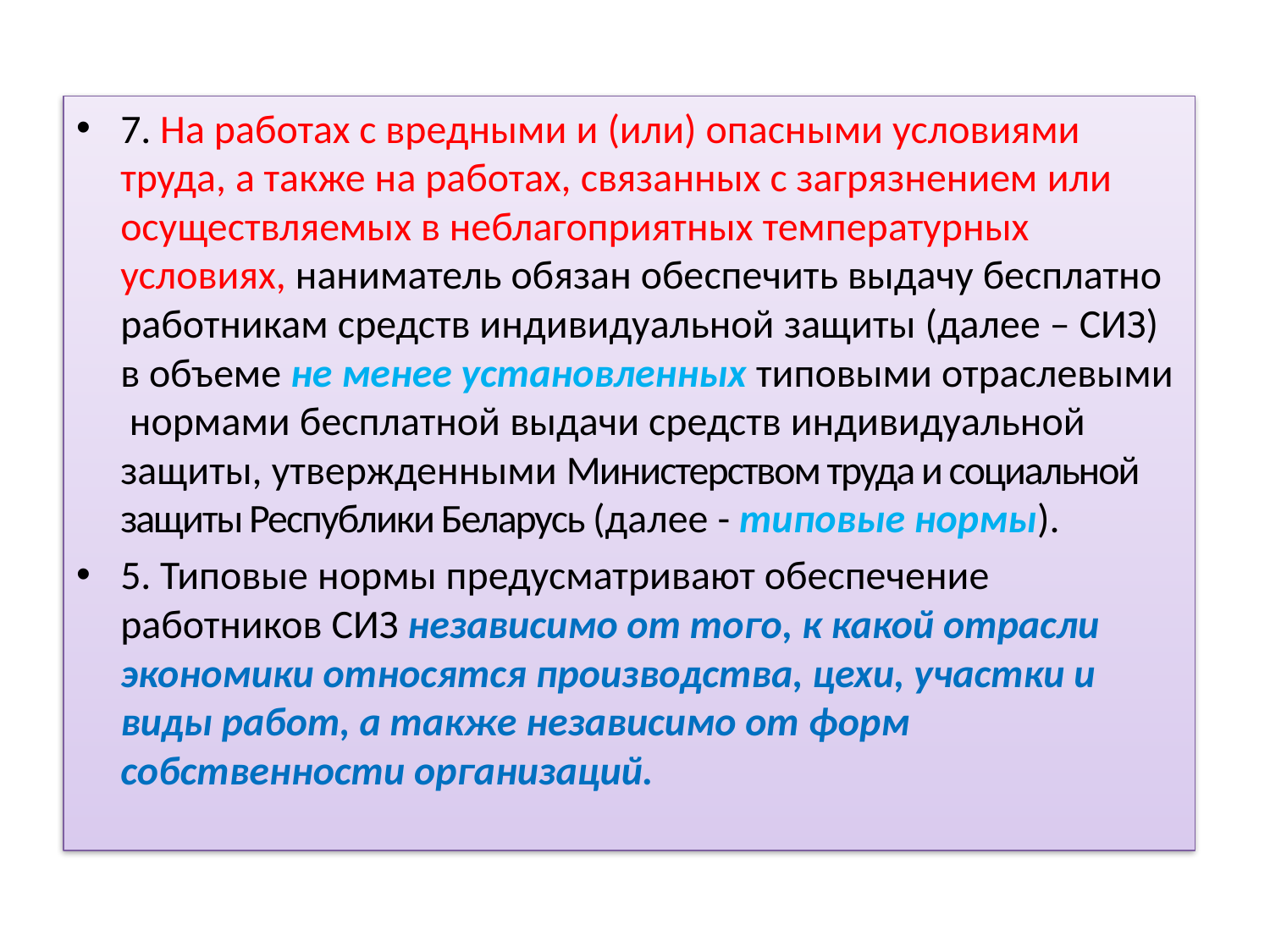

7. На работах с вредными и (или) опасными условиями труда, а также на работах, связанных с загрязнением или осуществляемых в неблагоприятных температурных условиях, наниматель обязан обеспечить выдачу бесплатно работникам средств индивидуальной защиты (далее – СИЗ)  в объеме не менее установленных типовыми отраслевыми  нормами бесплатной выдачи средств индивидуальной защиты, утвержденными Министерством труда и социальной защиты Республики Беларусь (далее - типовые нормы).
5. Типовые нормы предусматривают обеспечение работников СИЗ независимо от того, к какой отрасли экономики относятся производства, цехи, участки и виды работ, а также независимо от форм собственности организаций.